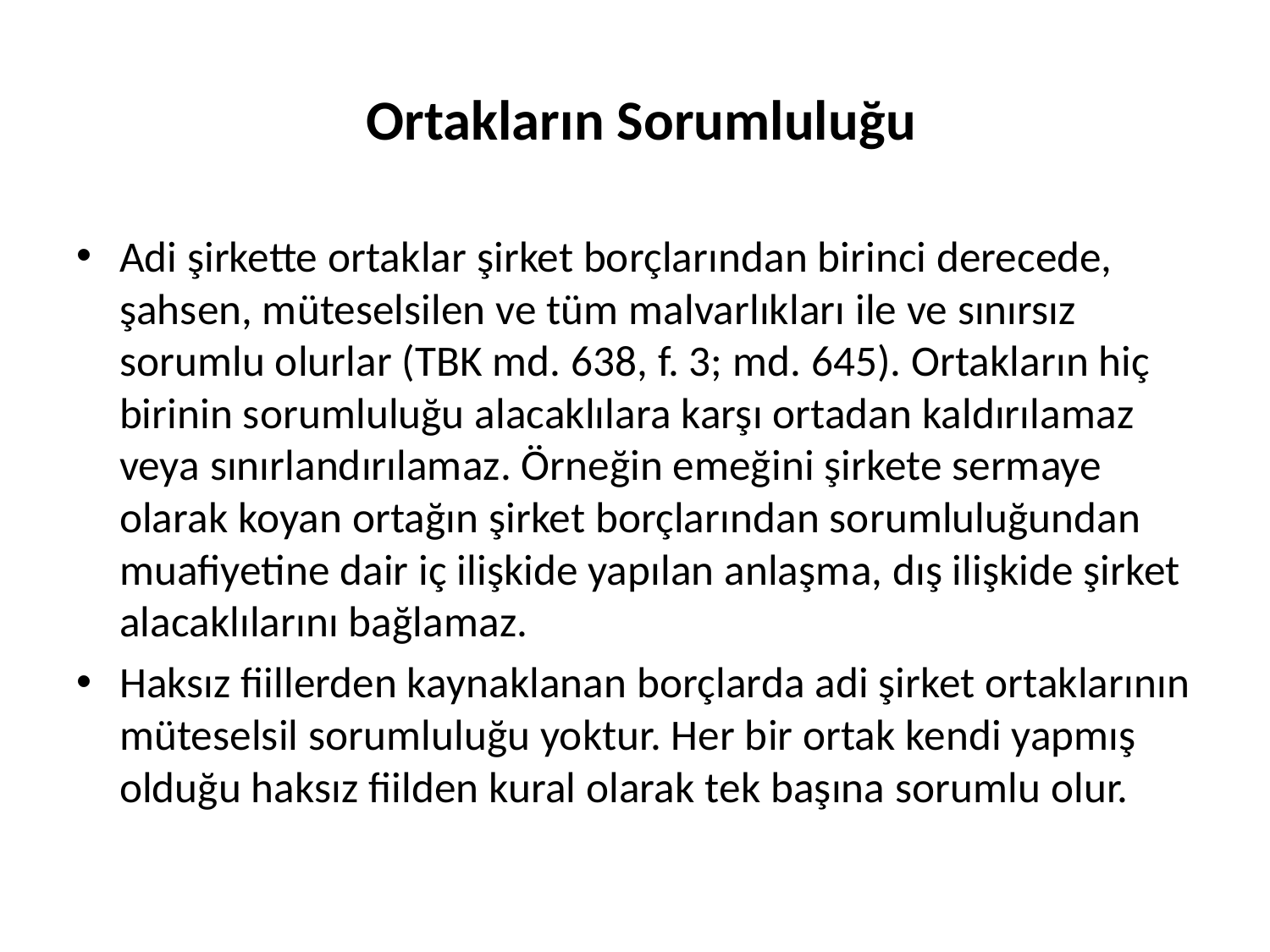

# Ortakların Sorumluluğu
Adi şirkette ortaklar şirket borçlarından birinci derecede, şahsen, müteselsilen ve tüm malvarlıkları ile ve sınırsız sorumlu olurlar (TBK md. 638, f. 3; md. 645). Ortakların hiç birinin sorumluluğu alacaklılara karşı ortadan kaldırılamaz veya sınırlandırılamaz. Örneğin emeğini şirkete sermaye olarak koyan ortağın şirket borçlarından sorumluluğundan muafiyetine dair iç ilişkide yapılan anlaşma, dış ilişkide şirket alacaklılarını bağlamaz.
Haksız fiillerden kaynaklanan borçlarda adi şirket ortaklarının müteselsil sorumluluğu yoktur. Her bir ortak kendi yapmış olduğu haksız fiilden kural olarak tek başına sorumlu olur.